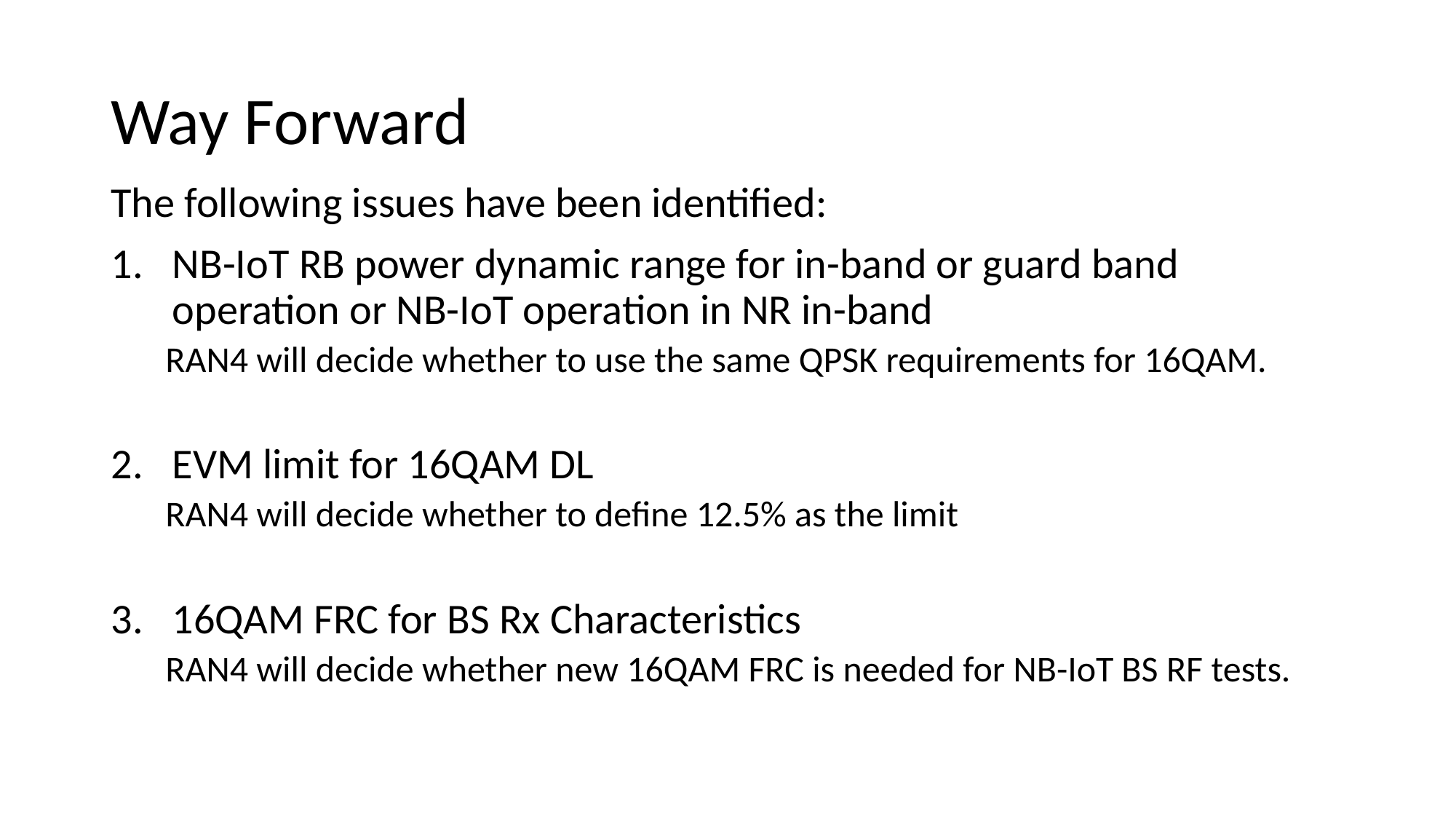

# Way Forward
The following issues have been identified:
NB-IoT RB power dynamic range for in-band or guard band operation or NB-IoT operation in NR in-band
RAN4 will decide whether to use the same QPSK requirements for 16QAM.

EVM limit for 16QAM DL
RAN4 will decide whether to define 12.5% as the limit

16QAM FRC for BS Rx Characteristics
RAN4 will decide whether new 16QAM FRC is needed for NB-IoT BS RF tests.